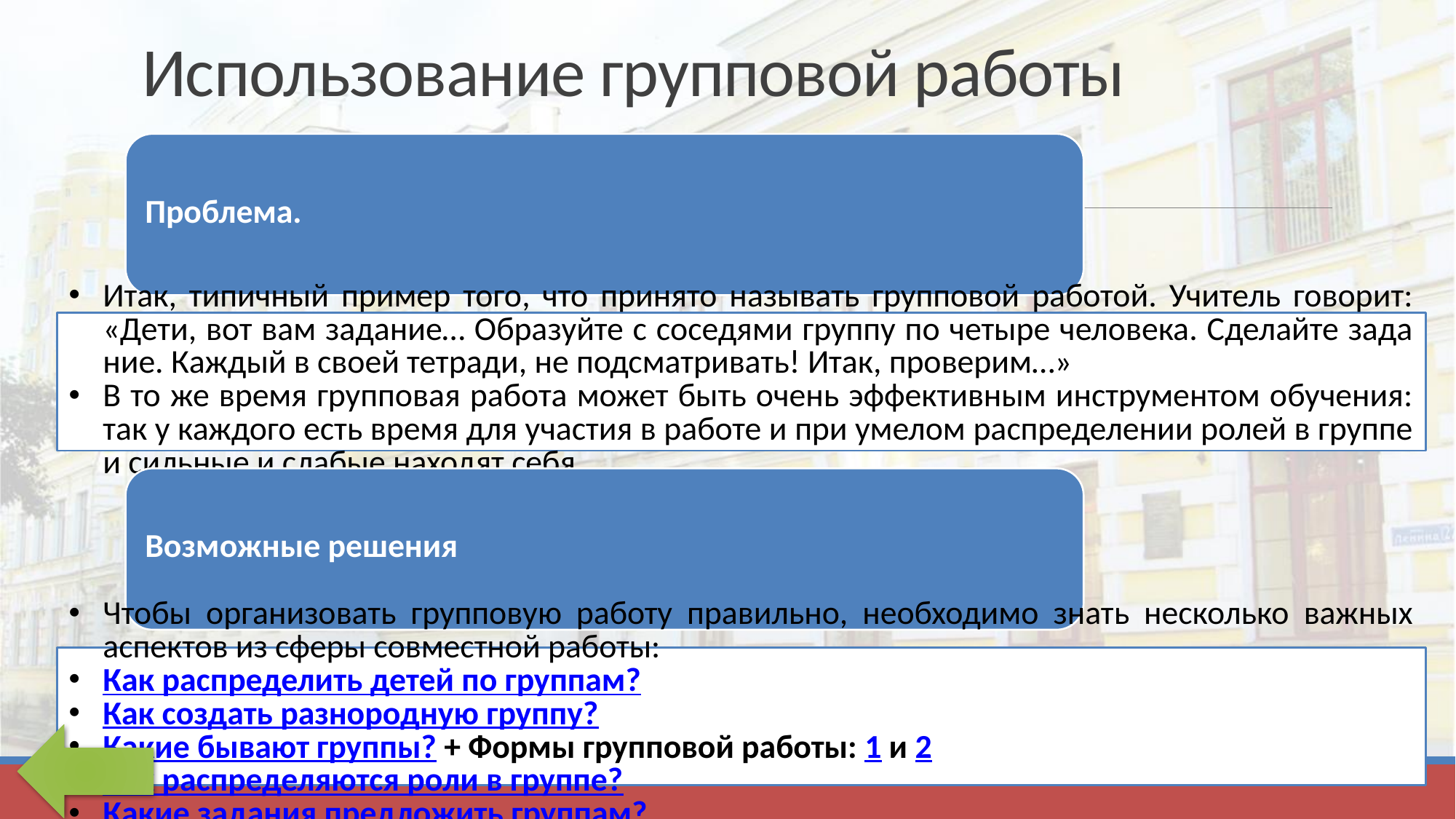

# Использование групповой работы
Проблема.
В то же время групповая работа может быть очень эффективным инструментом обучения: так у каждого есть время для участия в работе и при умелом распределении ролей в группе и сильные и слабые находят себя.
Возможные решения
Чтобы организовать групповую работу правильно, необходимо знать несколько важных аспектов из сферы совместной работы:
Итак, типичный пример того, что принято называть групповой работой. Учитель говорит: «Дети, вот вам задание… Образуйте с соседями группу по четыре человека. Сделайте зада­ние. Каждый в своей тетради, не подсматривать! Итак, проверим…»
Как распределить детей по группам?
Как создать разнородную группу?
Какие бывают группы? + Формы групповой работы: 1 и 2
Как распределяются роли в группе?